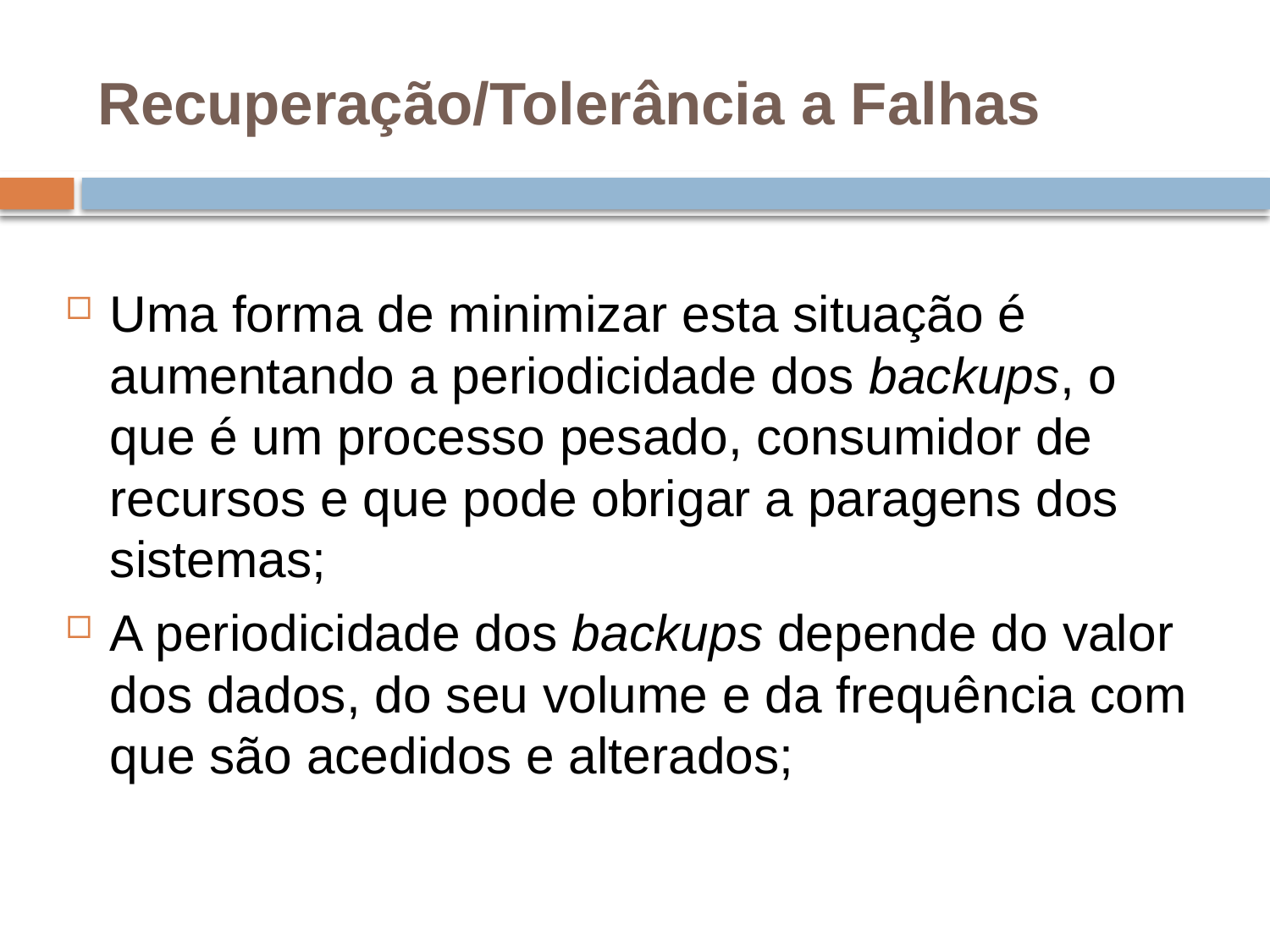

# Recuperação/Tolerância a Falhas
Uma forma de minimizar esta situação é aumentando a periodicidade dos backups, o que é um processo pesado, consumidor de recursos e que pode obrigar a paragens dos sistemas;
A periodicidade dos backups depende do valor dos dados, do seu volume e da frequência com que são acedidos e alterados;